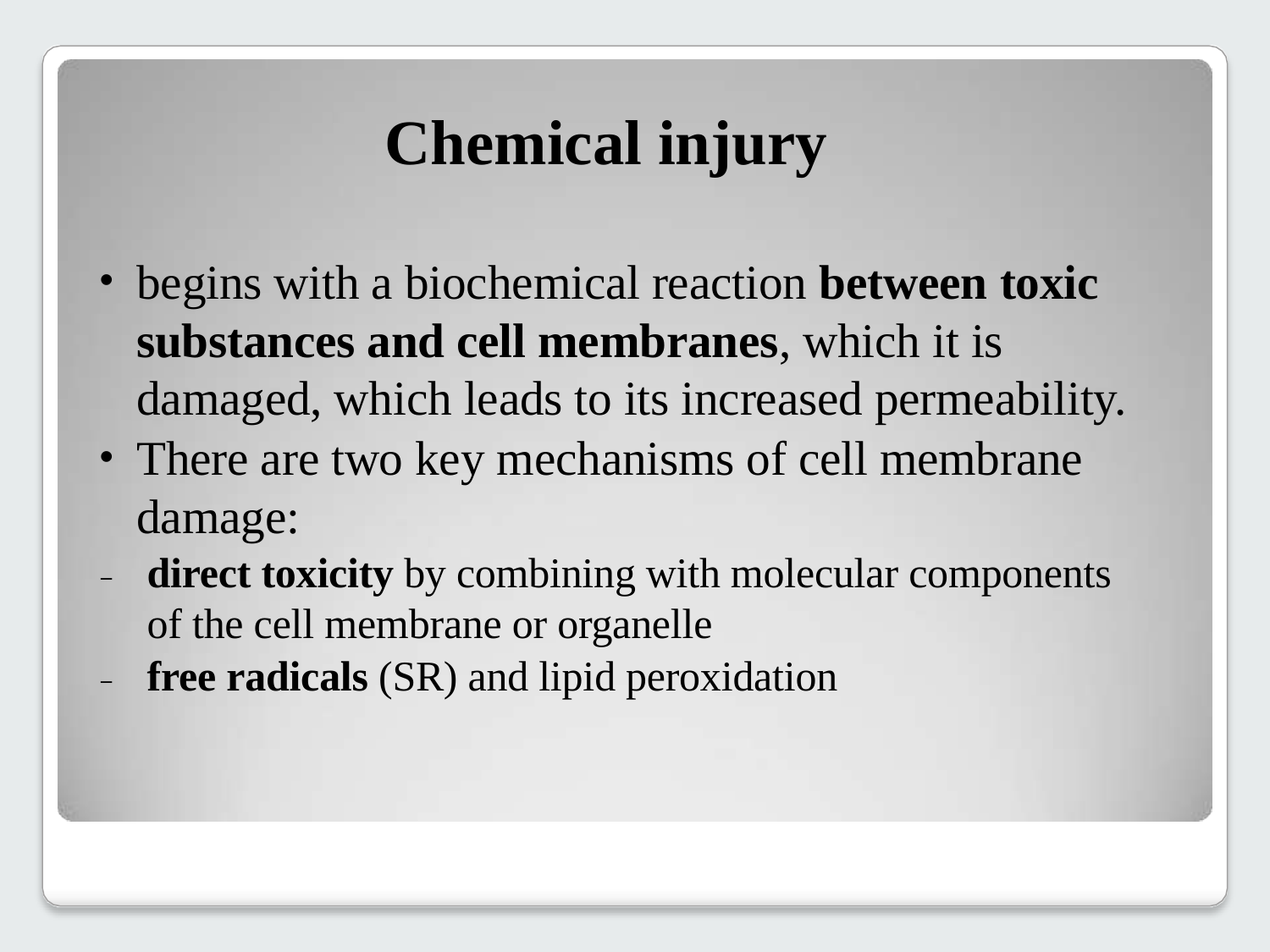

# Chemical injury
begins with a biochemical reaction between toxic substances and cell membranes, which it is damaged, which leads to its increased permeability.
There are two key mechanisms of cell membrane damage:
direct toxicity by combining with molecular components of the cell membrane or organelle
free radicals (SR) and lipid peroxidation